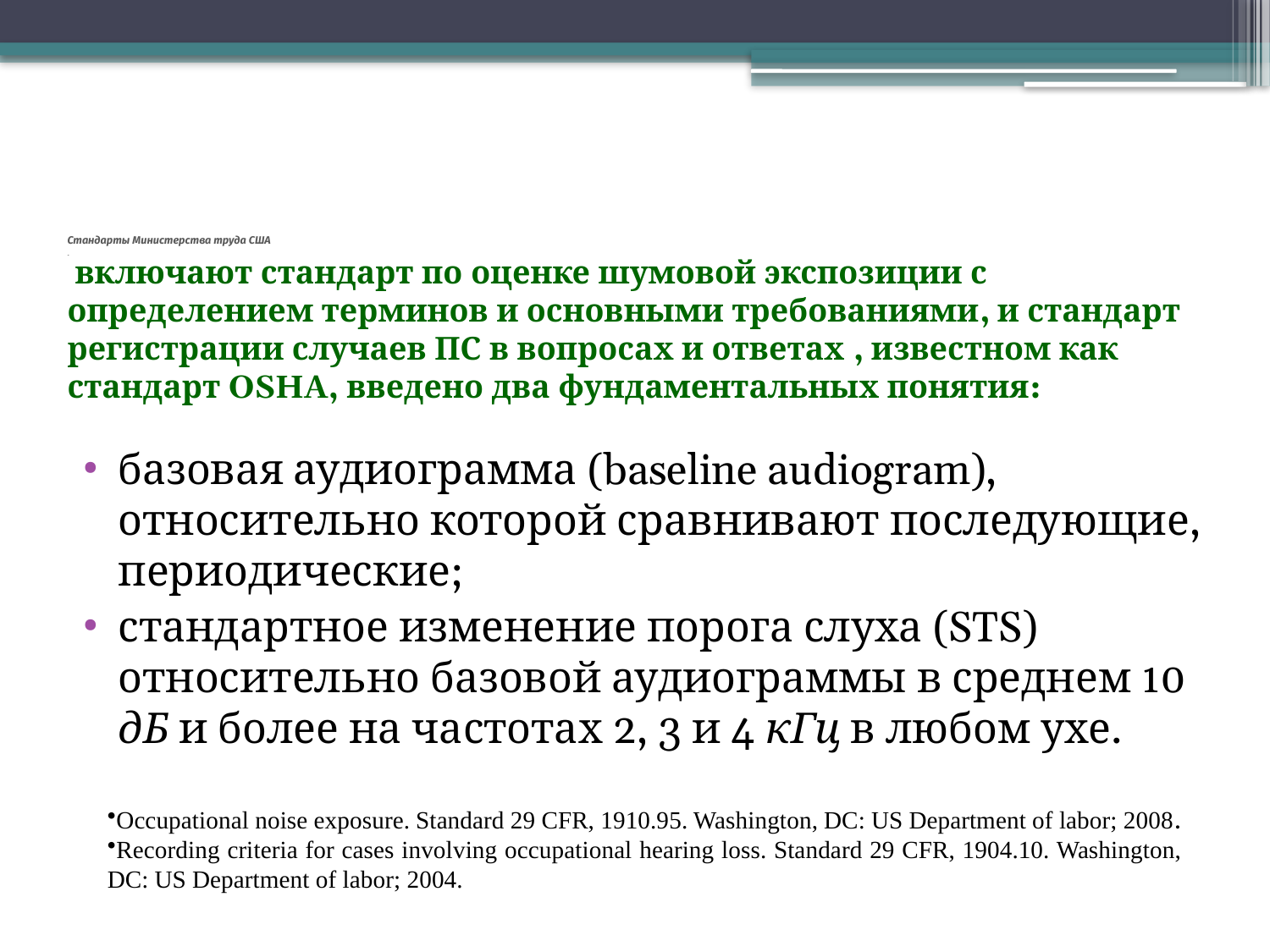

# Стандарты Министерства труда США -
 включают стандарт по оценке шумовой экспозиции с определением терминов и основными требованиями, и стандарт регистрации случаев ПС в вопросах и ответах , известном как стандарт OSHA, введено два фундаментальных понятия:
базовая аудиограмма (baseline audiogram), относительно которой сравнивают последующие, периодические;
стандартное изменение порога слуха (STS) относительно базовой аудиограммы в среднем 10 дБ и более на частотах 2, 3 и 4 кГц в любом ухе.
Occupational noise exposure. Standard 29 CFR, 1910.95. Washington, DC: US Department of labor; 2008.
Recording criteria for cases involving occupational hearing loss. Standard 29 CFR, 1904.10. Washington, DC: US Department of labor; 2004.